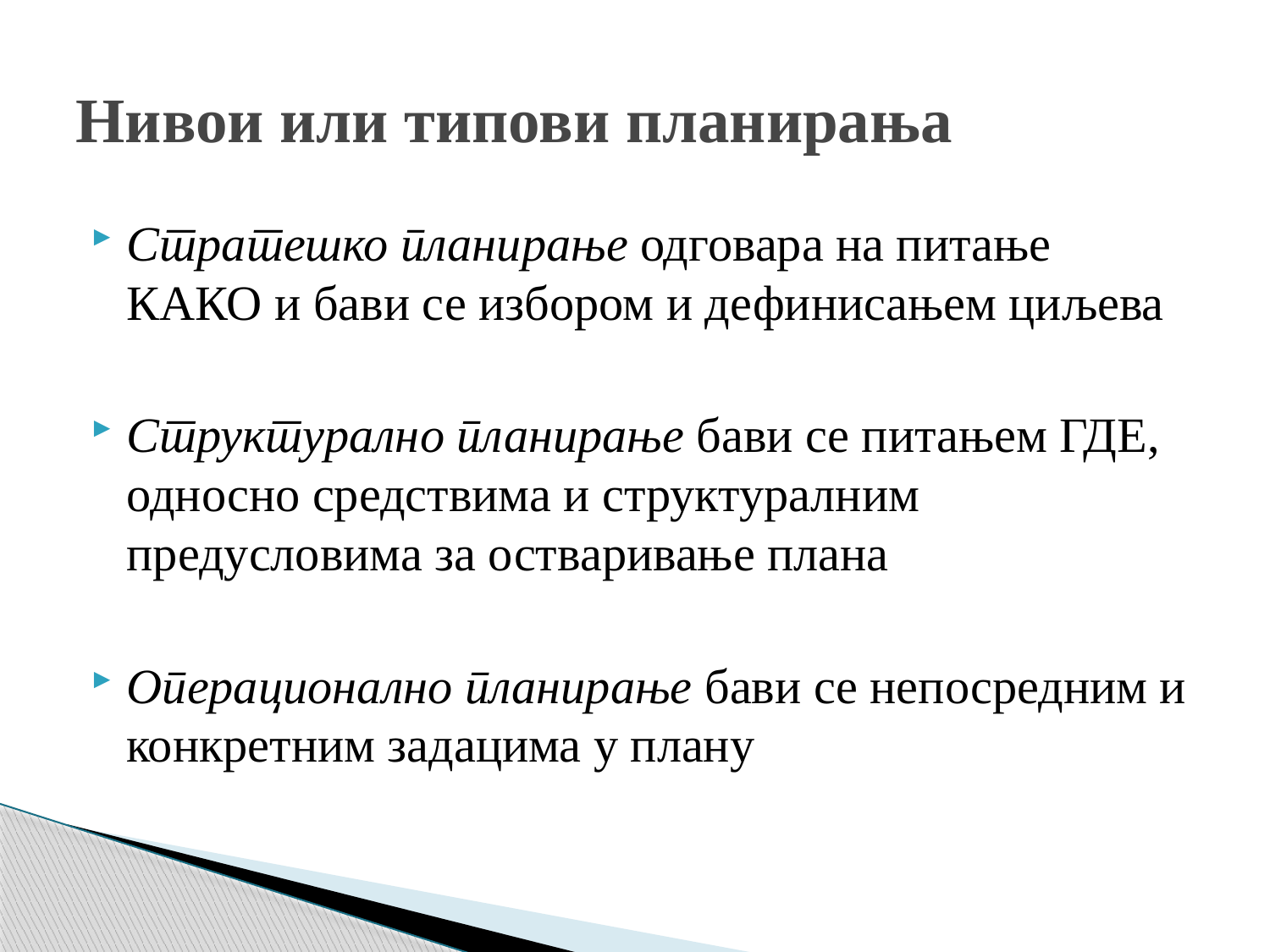

# Нивои или типови планирања
Стратешко планирање одговара на питање КАКО и бави се избором и дефинисањем циљева

Структурално планирање бави се питањем ГДЕ, односно средствима и структуралним предусловима за остваривање плана

Операционално планирање бави се непосредним и конкретним задацима у плану